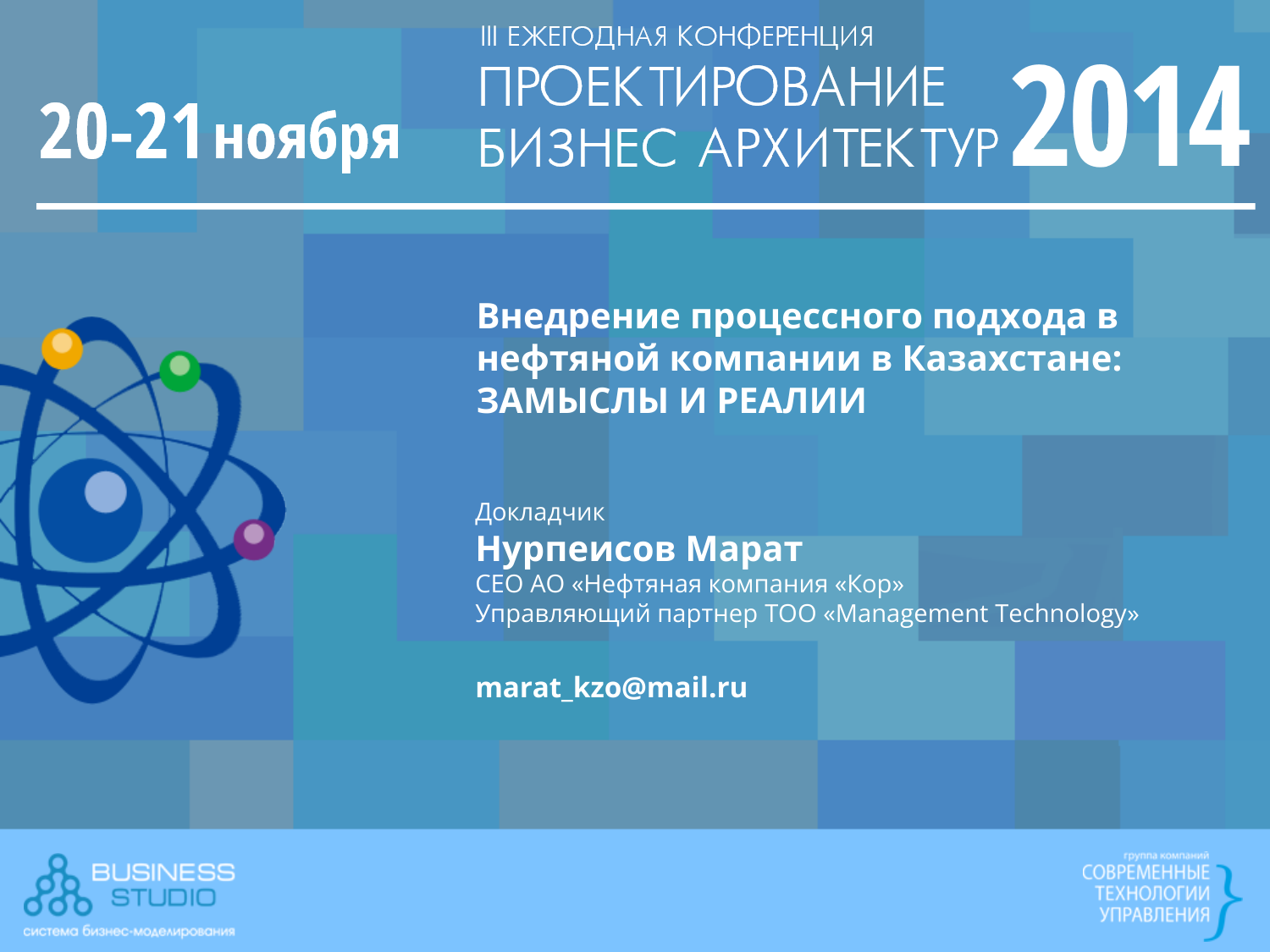

Внедрение процессного подхода в нефтяной компании в Казахстане:
ЗАМЫСЛЫ И РЕАЛИИ
Докладчик
Нурпеисов Марат
CEO АО «Нефтяная компания «Кор»
Управляющий партнер ТОО «Management Technology»

marat_kzo@mail.ru